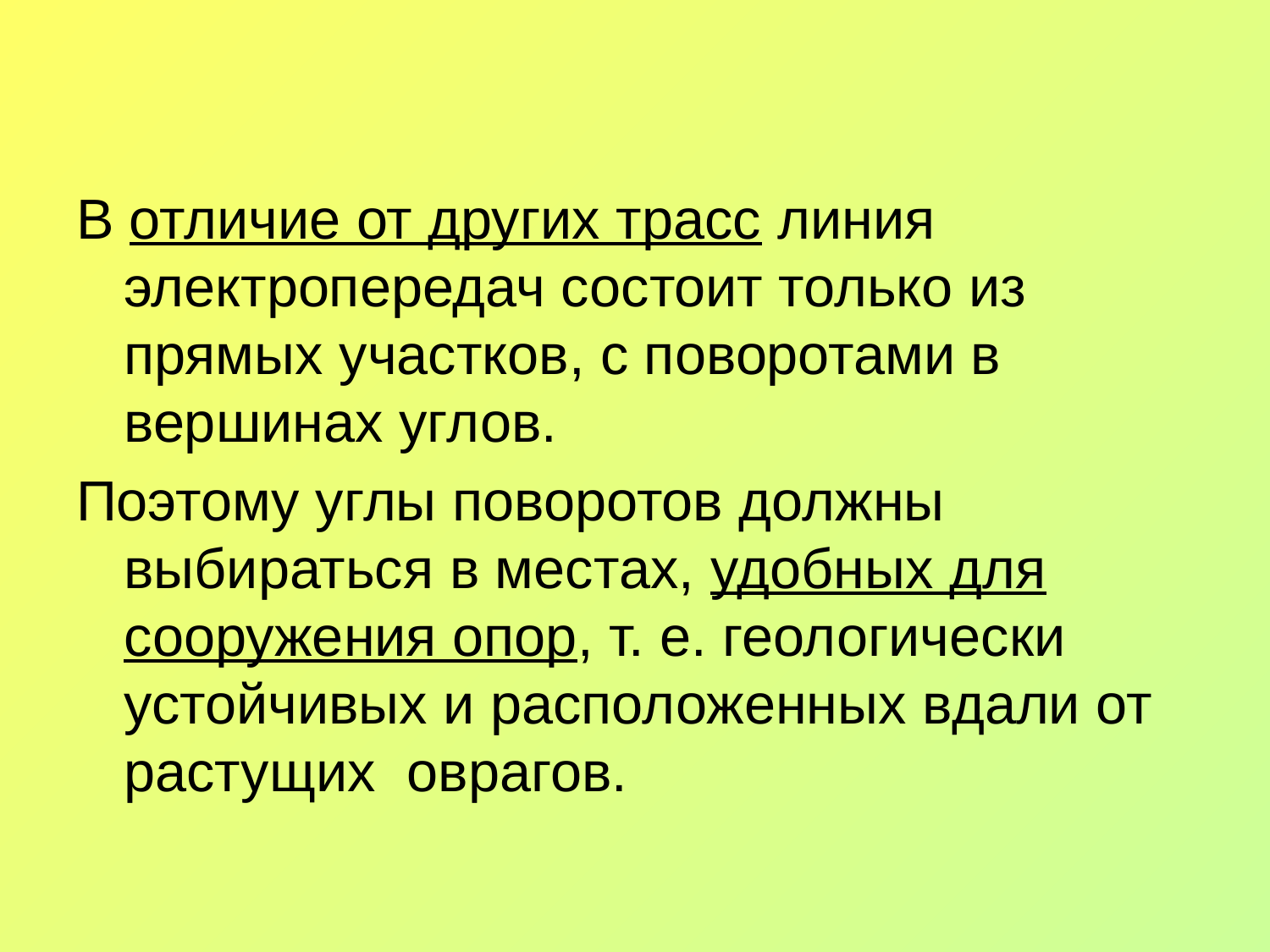

В отличие от других трасс линия электропередач состоит только из прямых участков, с поворотами в вершинах углов.
Поэтому углы поворотов должны выбираться в местах, удобных для сооружения опор, т. е. геологически устойчивых и расположенных вдали от растущих  оврагов.